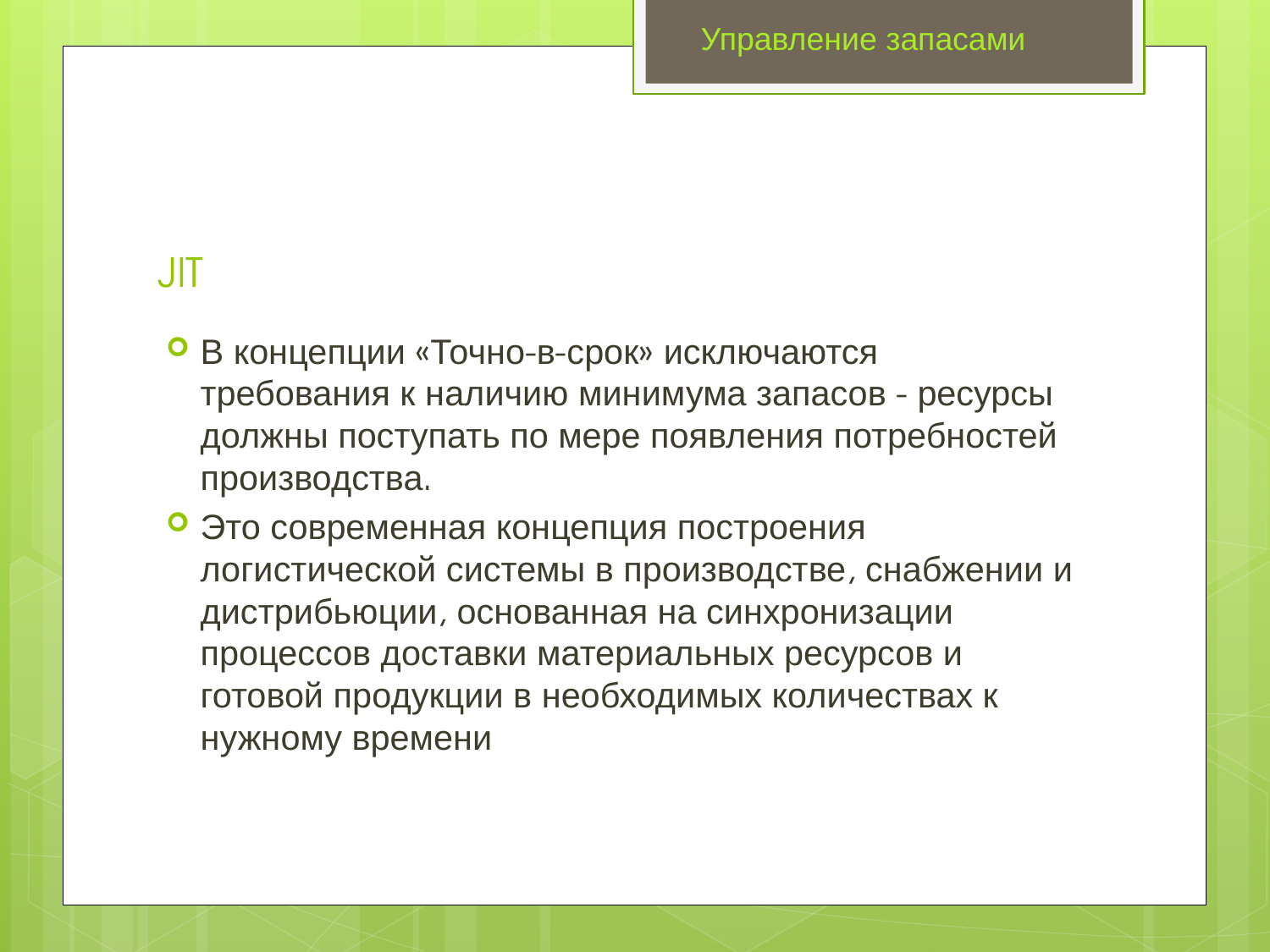

Управление запасами
# JIT
В концепции «Точно-в-срок» исключаются требования к наличию минимума запасов - ресурсы должны поступать по мере появления потребностей производства.
Это современная концепция построения логистической системы в производстве, снабжении и дистрибьюции, основанная на синхронизации процессов доставки материальных ресурсов и готовой продукции в необходимых количествах к нужному времени